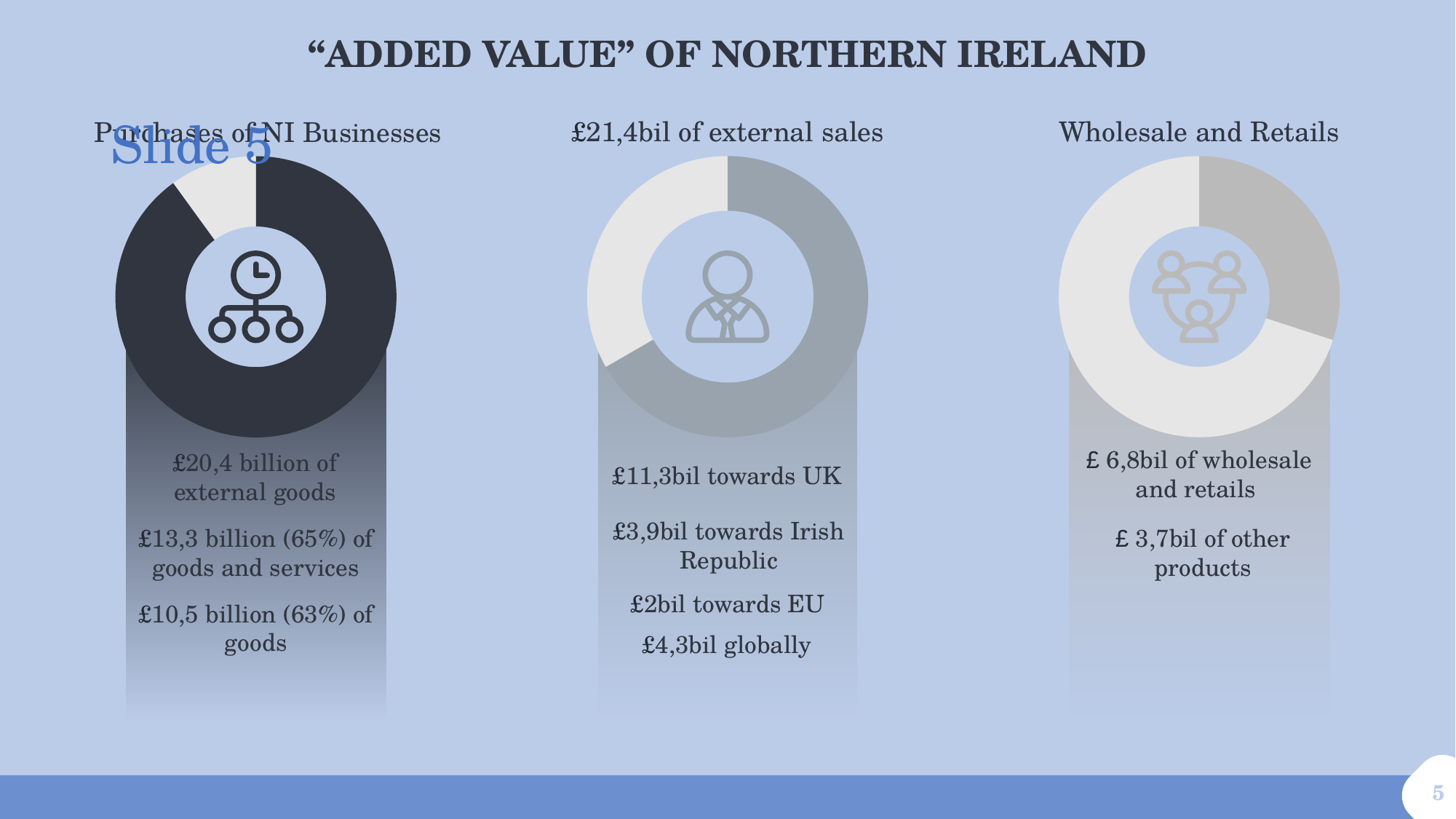

“ADDED VALUE” OF NORTHERN IRELAND
# Slide 5
£21,4bil of external sales
Wholesale and Retails
Purchases of NI Businesses

### Chart

| Category | Sales |
|---|---|
| 1st Qtr | 8.0 |
| 2nd Qtr | 4.0 |

### Chart

| Category | Sales |
|---|---|
| 1st Qtr | 3.0 |
| 2nd Qtr | 7.0 |

### Chart

| Category | Sales |
|---|---|
| 1st Qtr | 9.0 |
| 2nd Qtr | 1.0 |

£ 6,8bil of wholesale and retails
£20,4 billion of external goods
£11,3bil towards UK
£3,9bil towards Irish Republic
£13,3 billion (65%) of goods and services
£ 3,7bil of other products
£2bil towards EU
£10,5 billion (63%) of goods
£4,3bil globally

5